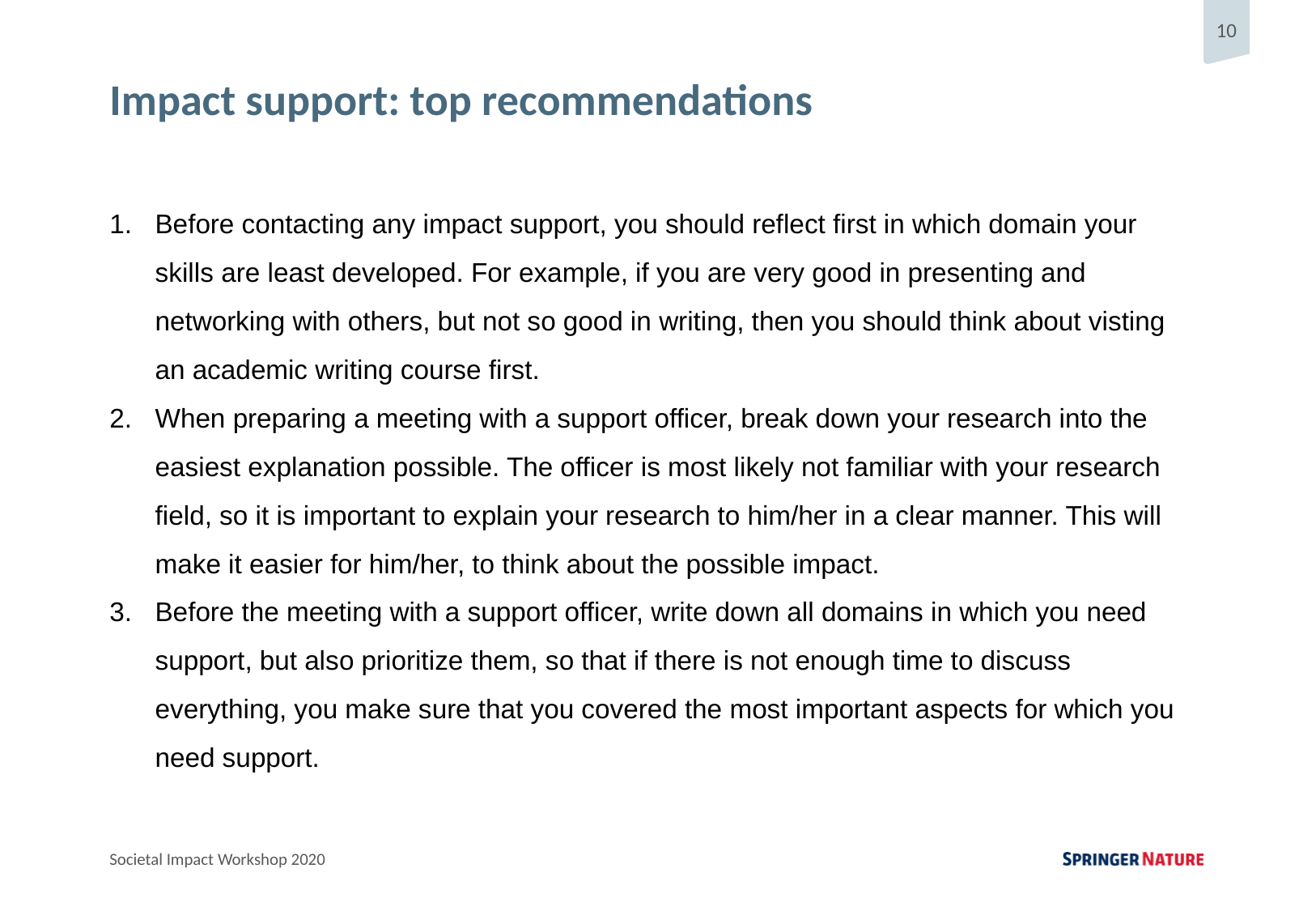

Impact support: top recommendations
Before contacting any impact support, you should reflect first in which domain your skills are least developed. For example, if you are very good in presenting and networking with others, but not so good in writing, then you should think about visting an academic writing course first.
When preparing a meeting with a support officer, break down your research into the easiest explanation possible. The officer is most likely not familiar with your research field, so it is important to explain your research to him/her in a clear manner. This will make it easier for him/her, to think about the possible impact.
Before the meeting with a support officer, write down all domains in which you need support, but also prioritize them, so that if there is not enough time to discuss everything, you make sure that you covered the most important aspects for which you need support.